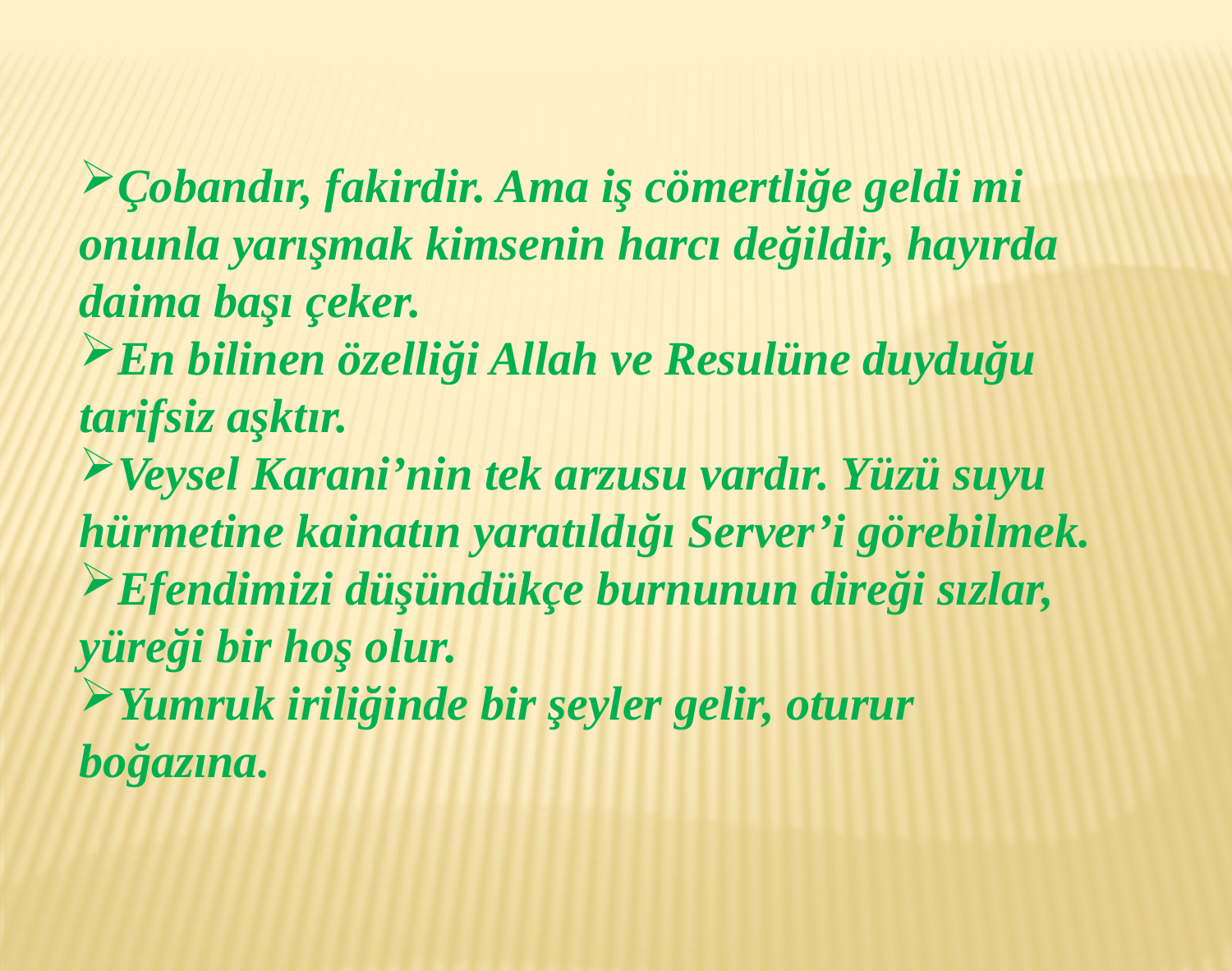

Çobandır, fakirdir. Ama iş cömertliğe geldi mi onunla yarışmak kimsenin harcı değildir, hayırda daima başı çeker.
En bilinen özelliği Allah ve Resulüne duyduğu tarifsiz aşktır.
Veysel Karani’nin tek arzusu vardır. Yüzü suyu hürmetine kainatın yaratıldığı Server’i görebilmek.
Efendimizi düşündükçe burnunun direği sızlar, yüreği bir hoş olur.
Yumruk iriliğinde bir şeyler gelir, oturur boğazına.